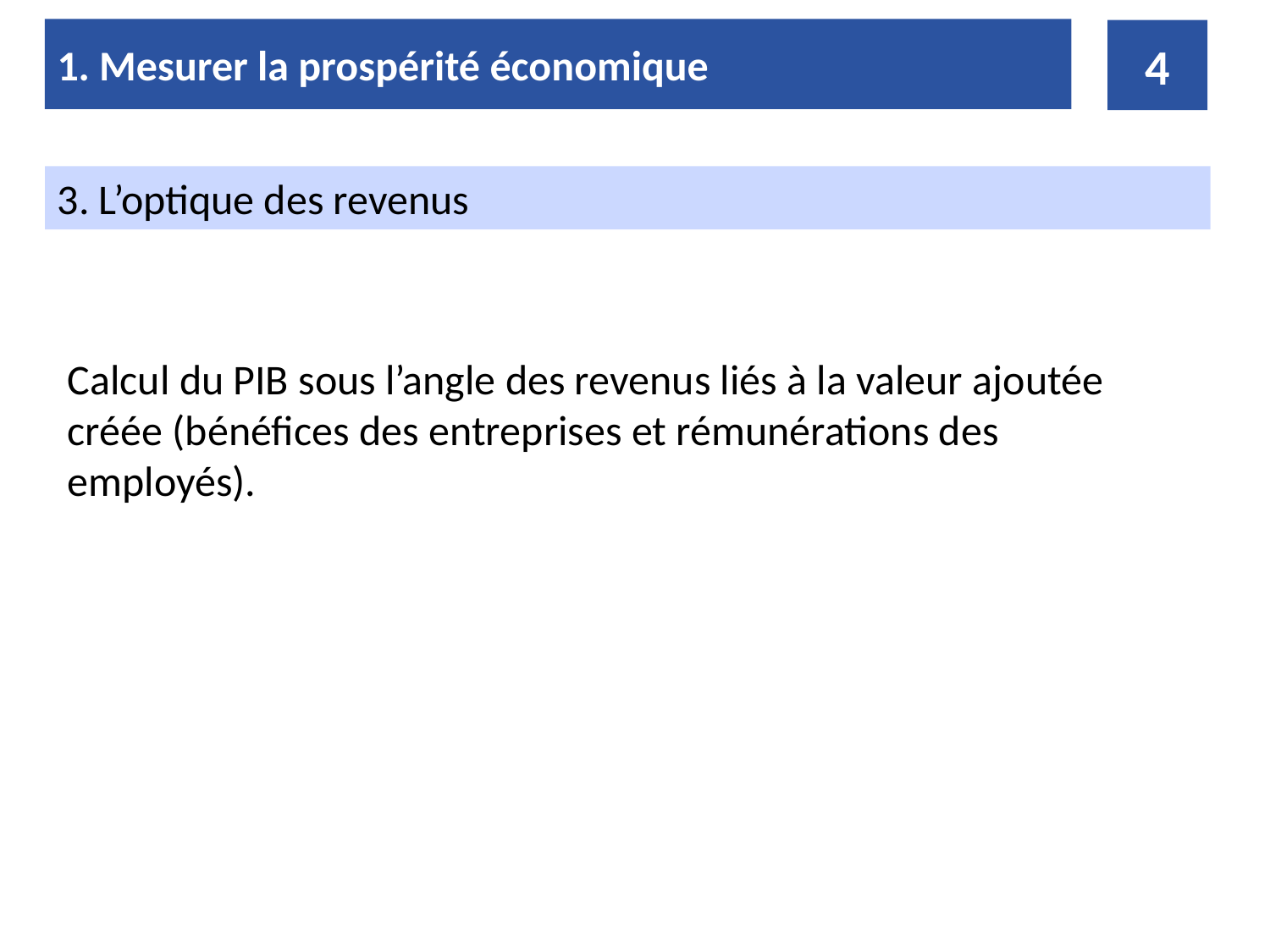

1. Mesurer la prospérité économique
4

3. L’optique des revenus
Calcul du PIB sous l’angle des revenus liés à la valeur ajoutée créée (bénéfices des entreprises et rémunérations des employés).